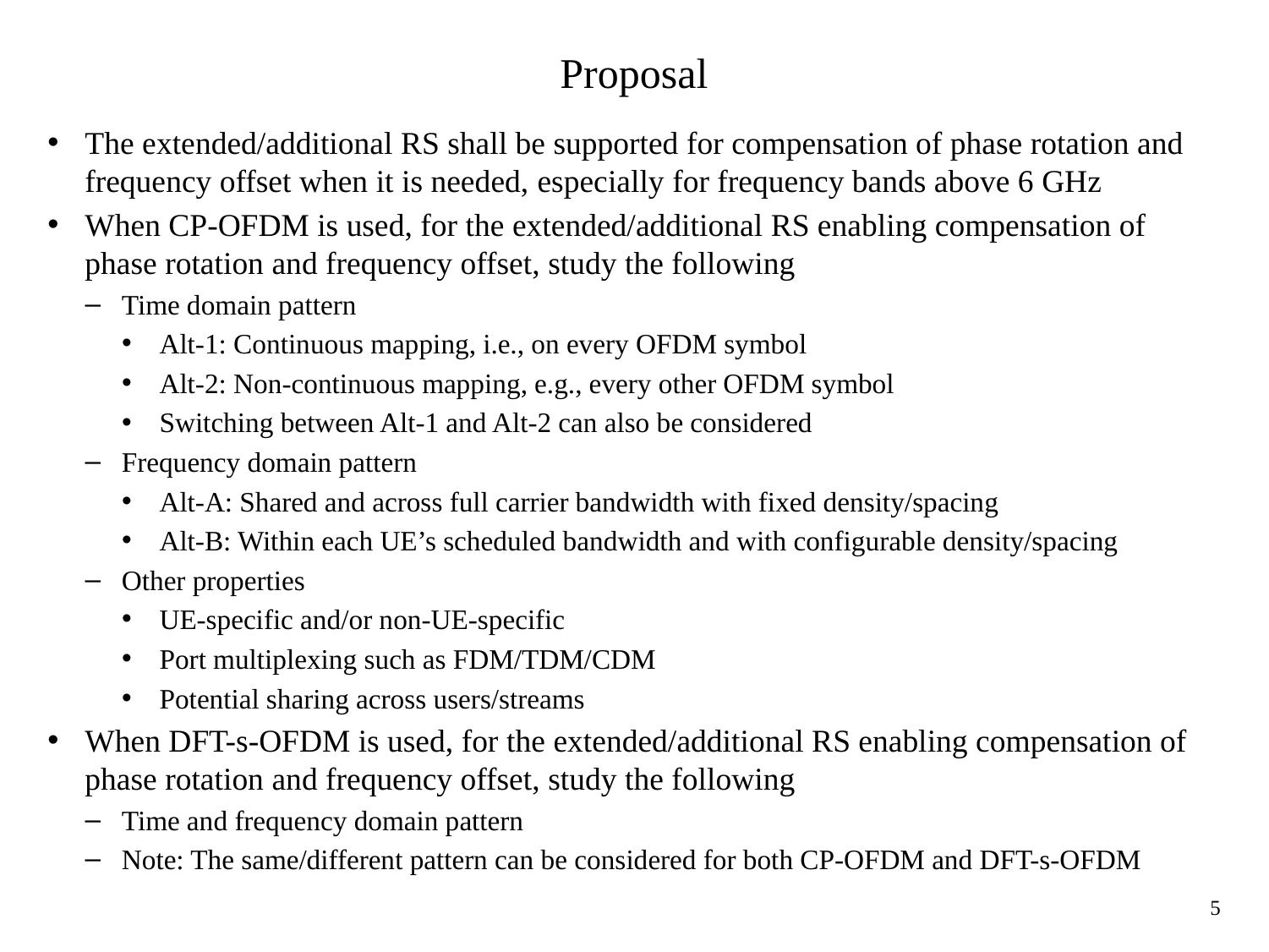

# Proposal
The extended/additional RS shall be supported for compensation of phase rotation and frequency offset when it is needed, especially for frequency bands above 6 GHz
When CP-OFDM is used, for the extended/additional RS enabling compensation of phase rotation and frequency offset, study the following
Time domain pattern
Alt-1: Continuous mapping, i.e., on every OFDM symbol
Alt-2: Non-continuous mapping, e.g., every other OFDM symbol
Switching between Alt-1 and Alt-2 can also be considered
Frequency domain pattern
Alt-A: Shared and across full carrier bandwidth with fixed density/spacing
Alt-B: Within each UE’s scheduled bandwidth and with configurable density/spacing
Other properties
UE-specific and/or non-UE-specific
Port multiplexing such as FDM/TDM/CDM
Potential sharing across users/streams
When DFT-s-OFDM is used, for the extended/additional RS enabling compensation of phase rotation and frequency offset, study the following
Time and frequency domain pattern
Note: The same/different pattern can be considered for both CP-OFDM and DFT-s-OFDM
5